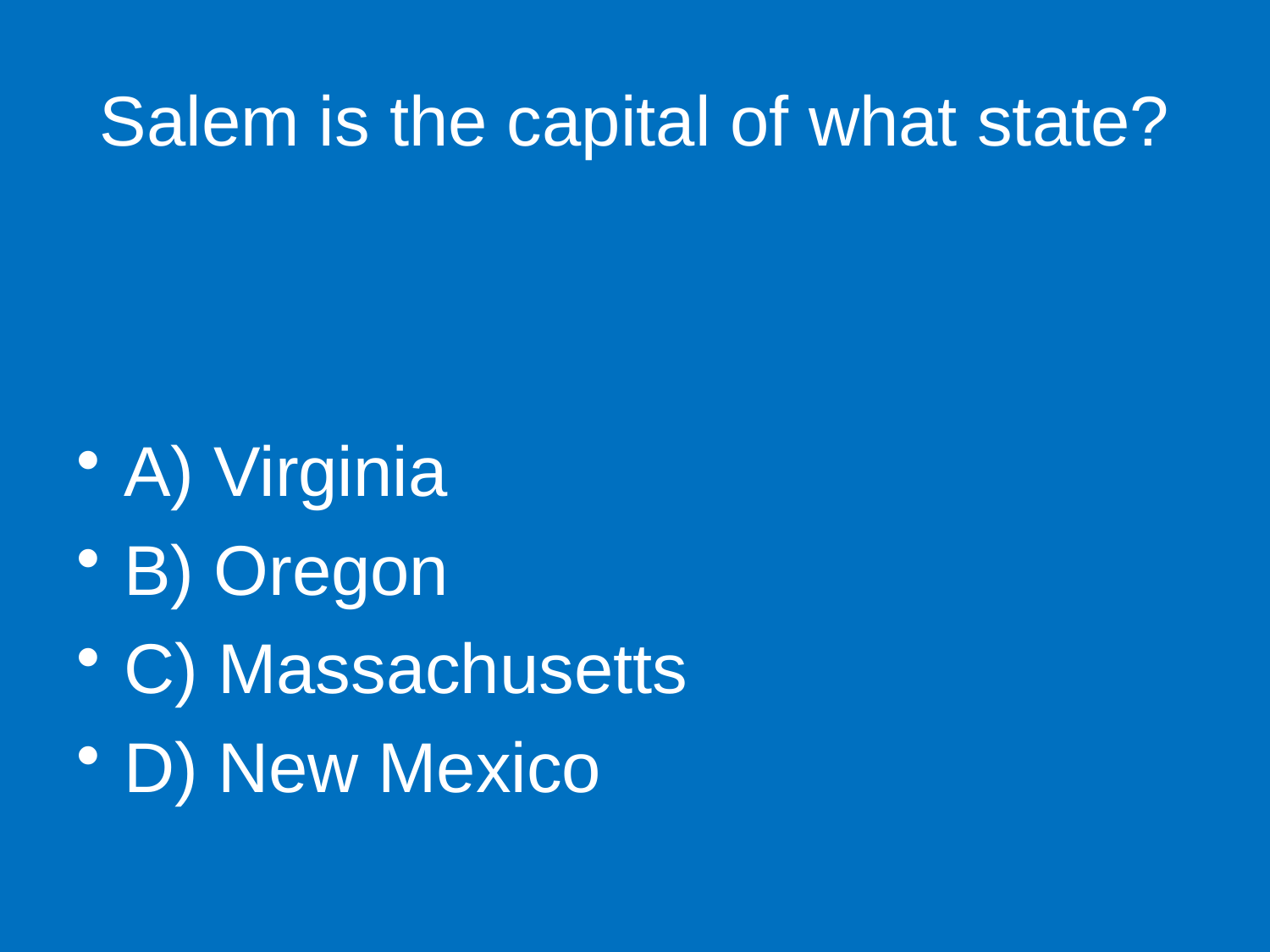

# Salem is the capital of what state?

A) Virginia
B) Oregon
C) Massachusetts
D) New Mexico